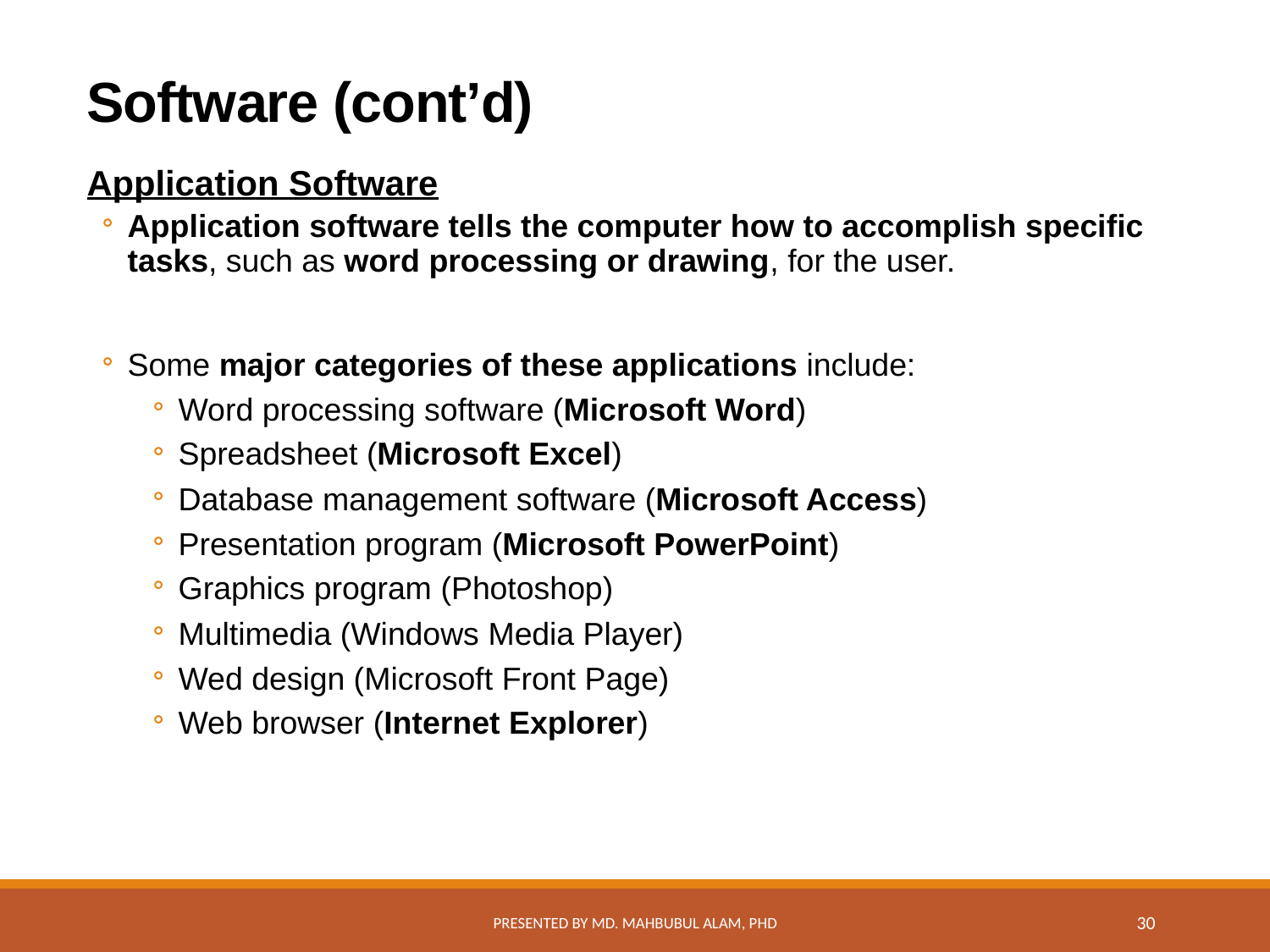

# Software (cont’d)
Application Software
Application software tells the computer how to accomplish specific tasks, such as word processing or drawing, for the user.

Some major categories of these applications include:
Word processing software (Microsoft Word)
Spreadsheet (Microsoft Excel)
Database management software (Microsoft Access)
Presentation program (Microsoft PowerPoint)
Graphics program (Photoshop)
Multimedia (Windows Media Player)
Wed design (Microsoft Front Page)
Web browser (Internet Explorer)

Presented by Md. Mahbubul Alam, PhD
30